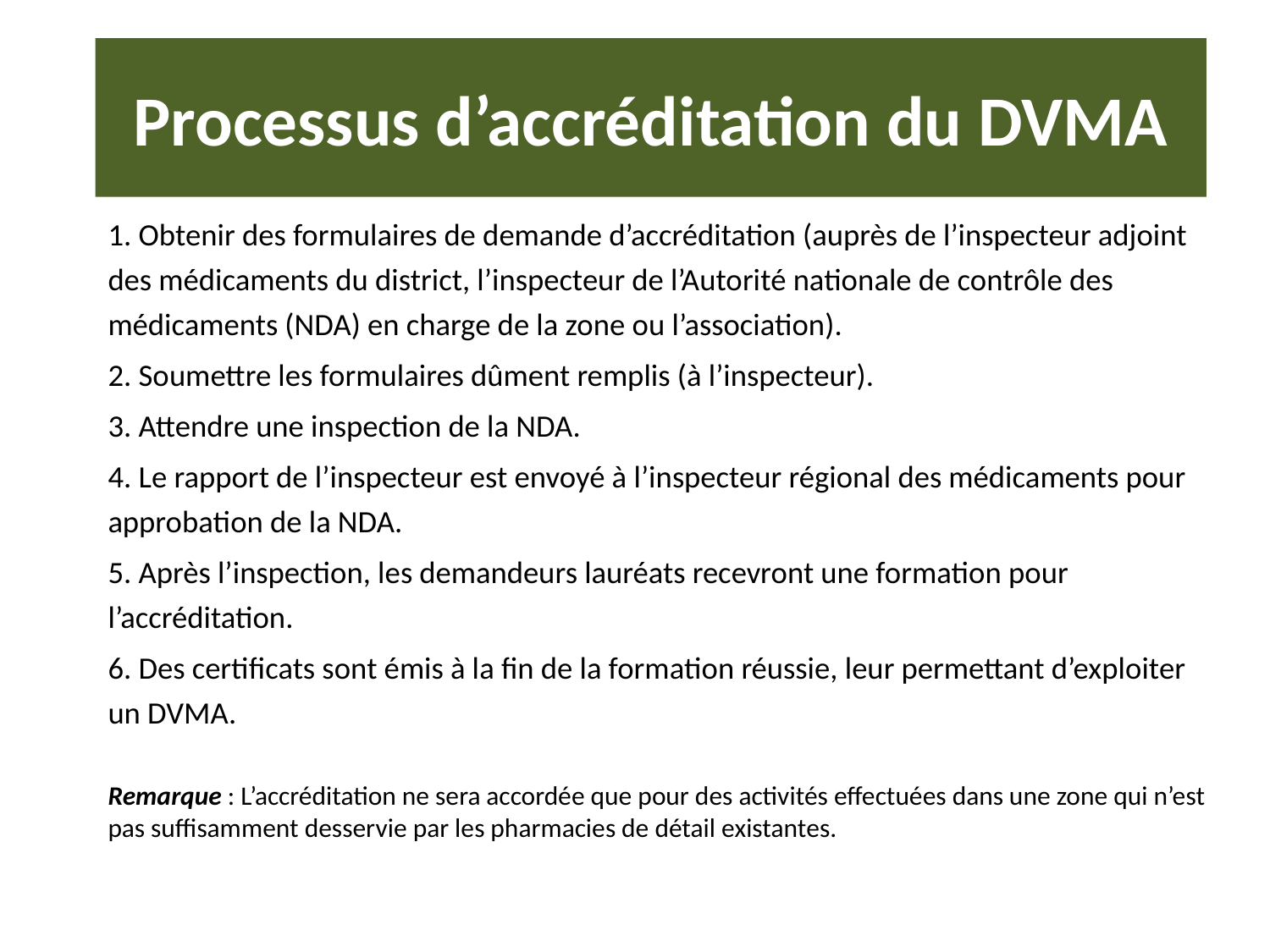

# Processus d’accréditation du DVMA
1. Obtenir des formulaires de demande d’accréditation (auprès de l’inspecteur adjoint des médicaments du district, l’inspecteur de l’Autorité nationale de contrôle des médicaments (NDA) en charge de la zone ou l’association).
2. Soumettre les formulaires dûment remplis (à l’inspecteur).
3. Attendre une inspection de la NDA.
4. Le rapport de l’inspecteur est envoyé à l’inspecteur régional des médicaments pour approbation de la NDA.
5. Après l’inspection, les demandeurs lauréats recevront une formation pour l’accréditation.
6. Des certificats sont émis à la fin de la formation réussie, leur permettant d’exploiter un DVMA.

Remarque : L’accréditation ne sera accordée que pour des activités effectuées dans une zone qui n’est pas suffisamment desservie par les pharmacies de détail existantes.